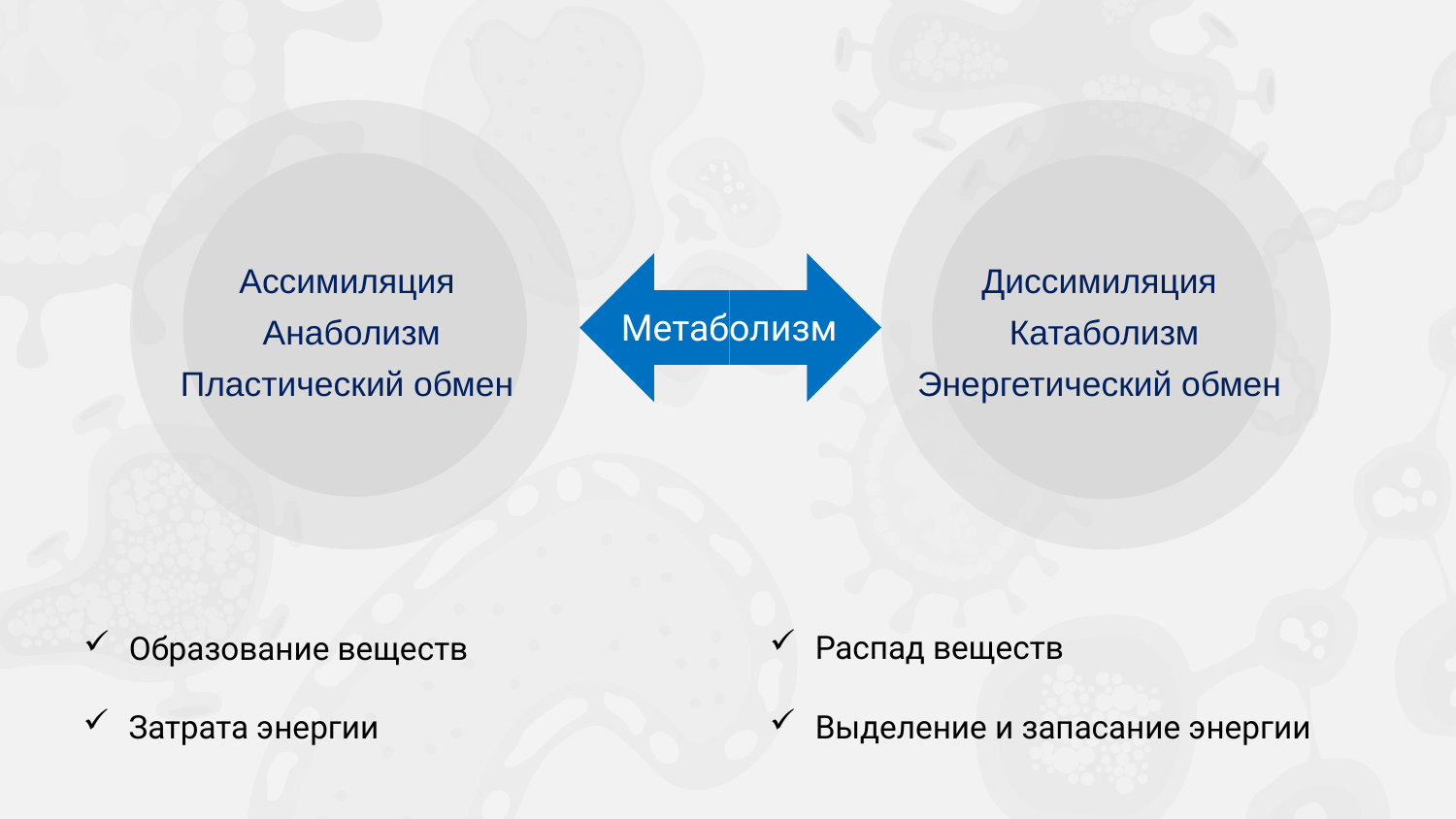

Диссимиляция
Катаболизм
Энергетический обмен
Ассимиляция
Анаболизм
Пластический обмен

Метаболизм
Распад веществ
Образование веществ
Затрата энергии
Выделение и запасание энергии